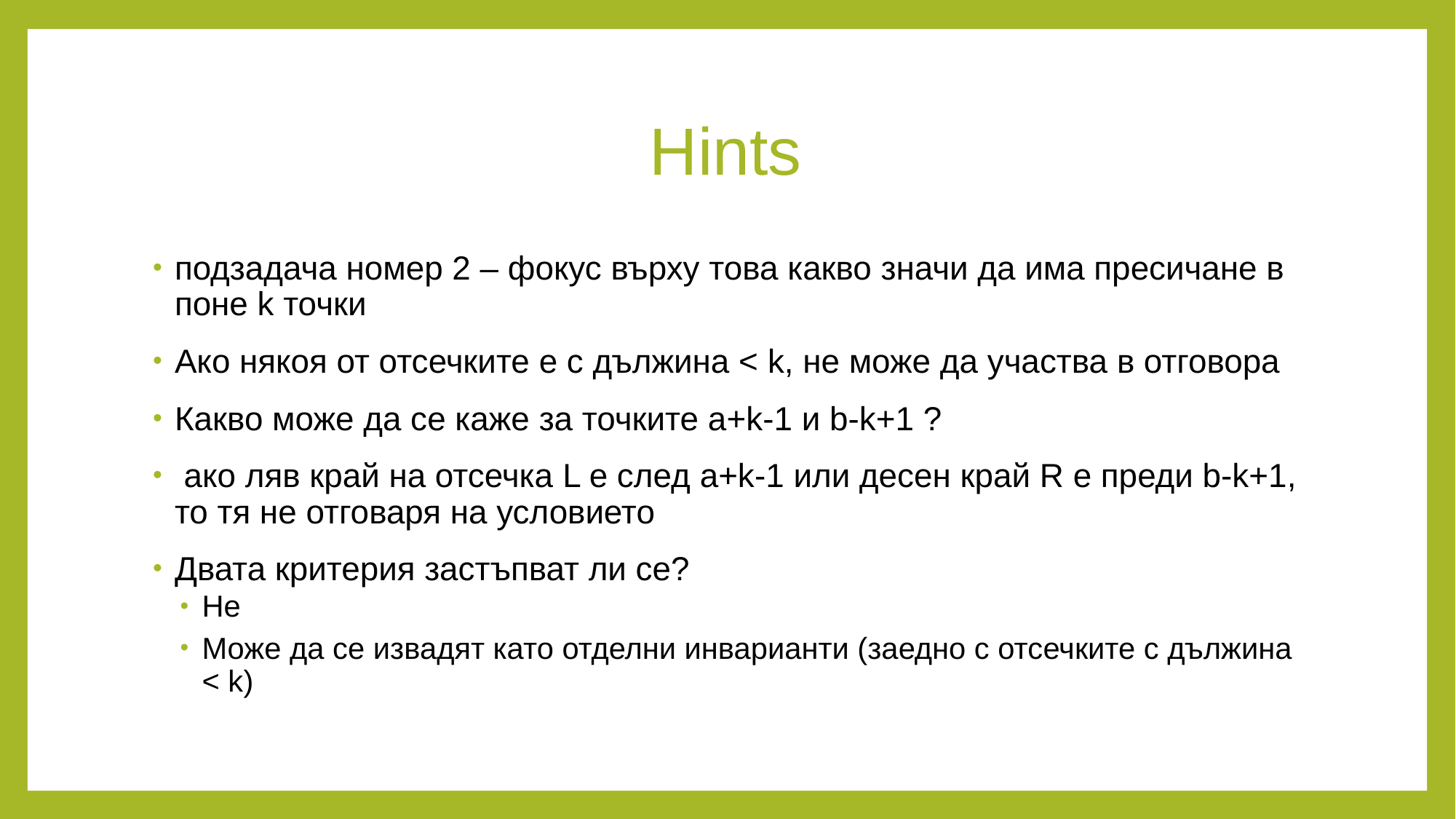

# Hints
подзадача номер 2 – фокус върху това какво значи да има пресичане в поне k точки
Ако някоя от отсечките е с дължина < k, не може да участва в отговора
Какво може да се каже за точките а+k-1 и b-k+1 ?
 ако ляв край на отсечка L е след а+k-1 или десен край R е преди b-k+1, то тя не отговаря на условието
Двата критерия застъпват ли се?
Не
Може да се извадят като отделни инварианти (заедно с отсечките с дължина < k)